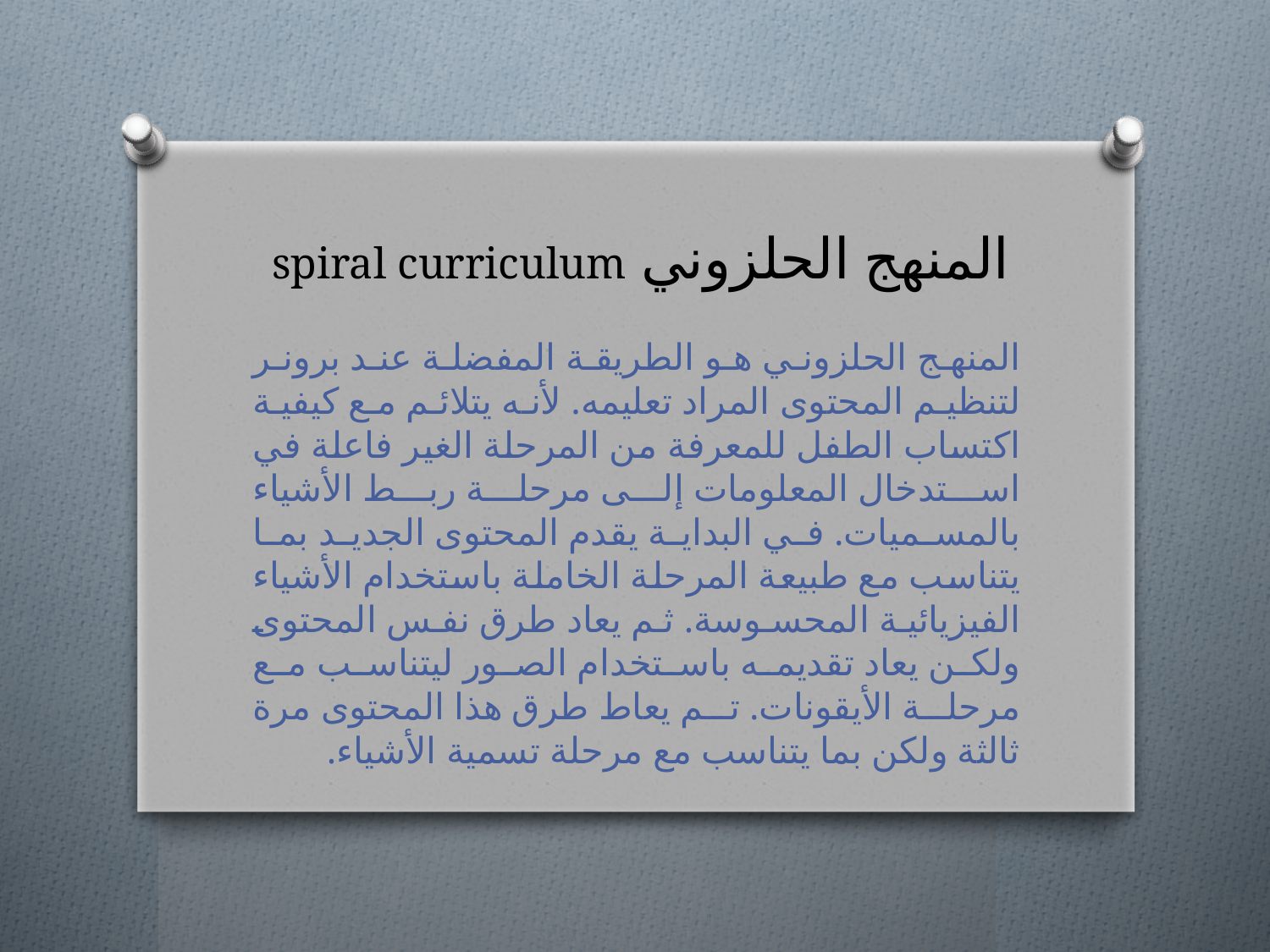

# المنهج الحلزوني spiral curriculum
المنهج الحلزوني هو الطريقة المفضلة عند برونر لتنظيم المحتوى المراد تعليمه. لأنه يتلائم مع كيفية اكتساب الطفل للمعرفة من المرحلة الغير فاعلة في استدخال المعلومات إلى مرحلة ربط الأشياء بالمسميات. في البداية يقدم المحتوى الجديد بما يتناسب مع طبيعة المرحلة الخاملة باستخدام الأشياء الفيزيائية المحسوسة. ثم يعاد طرق نفس المحتوى ولكن يعاد تقديمه باستخدام الصور ليتناسب مع مرحلة الأيقونات. تم يعاط طرق هذا المحتوى مرة ثالثة ولكن بما يتناسب مع مرحلة تسمية الأشياء.